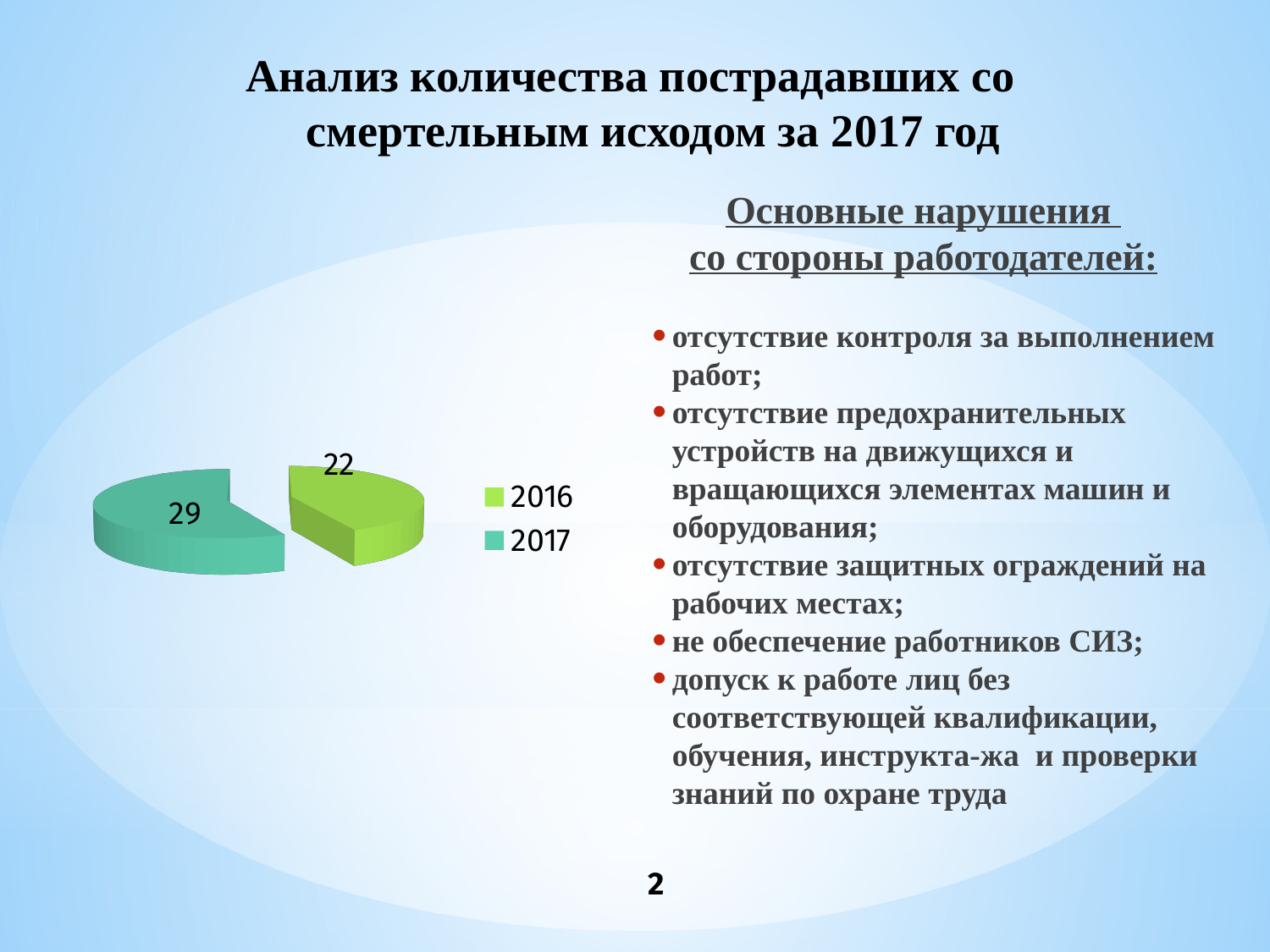

# Анализ количества пострадавших со смертельным исходом за 2017 год
Основные нарушения
со стороны работодателей:

отсутствие контроля за выполнением работ;
отсутствие предохранительных устройств на движущихся и вращающихся элементах машин и оборудования;
отсутствие защитных ограждений на рабочих местах;
не обеспечение работников СИЗ;
допуск к работе лиц без соответствующей квалификации, обучения, инструкта-жа  и проверки знаний по охране труда

[unsupported chart]

2